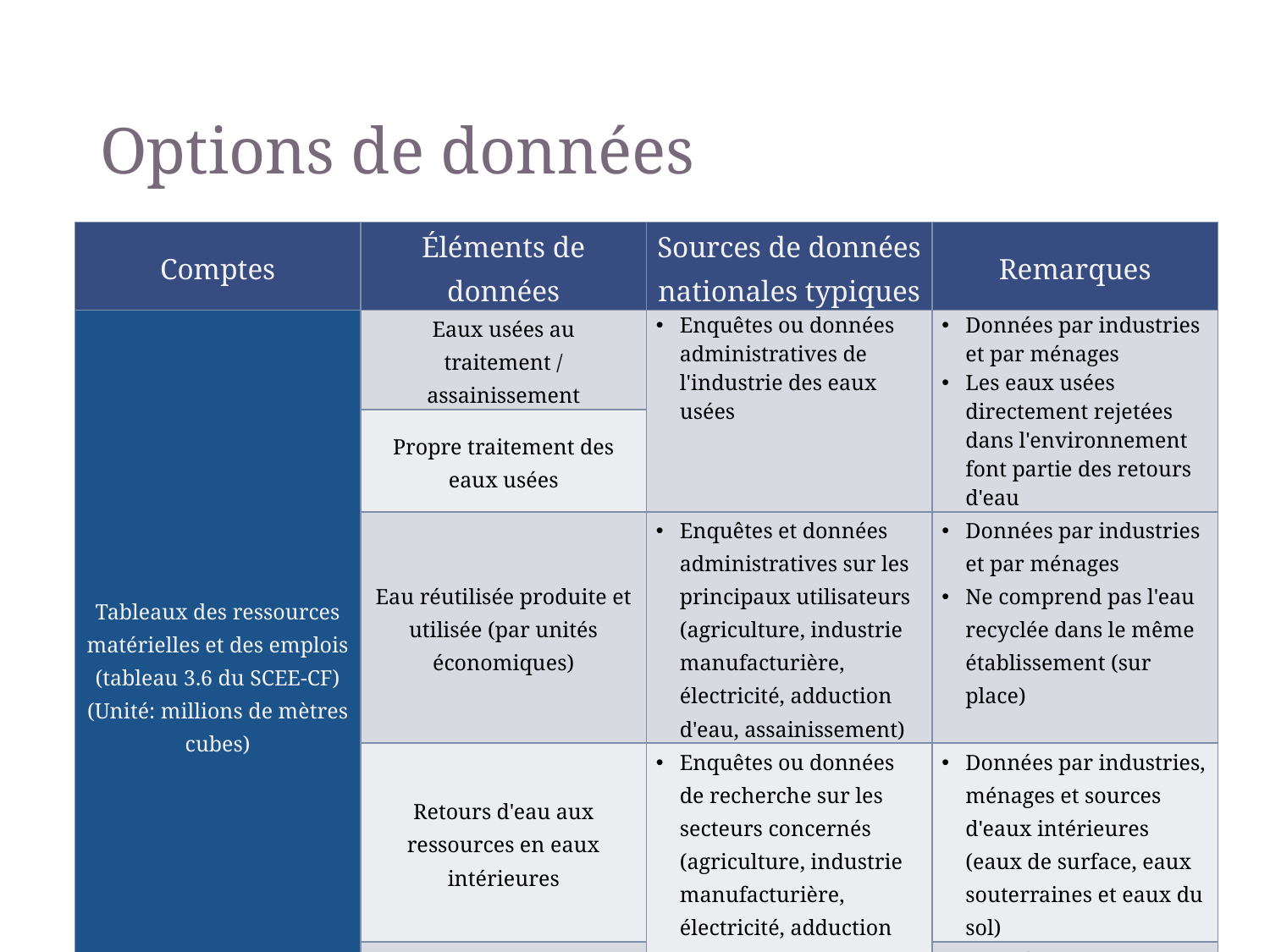

# Options de données
| Comptes | Éléments de données | Sources de données nationales typiques | Remarques |
| --- | --- | --- | --- |
| Tableaux des ressources matérielles et des emplois (tableau 3.6 du SCEE-CF) (Unité: millions de mètres cubes) | Eaux usées au traitement / assainissement | Enquêtes ou données administratives de l'industrie des eaux usées | Données par industries et par ménages Les eaux usées directement rejetées dans l'environnement font partie des retours d'eau |
|  | Propre traitement des eaux usées |  |  |
|  | Eau réutilisée produite et utilisée (par unités économiques) | Enquêtes et données administratives sur les principaux utilisateurs (agriculture, industrie manufacturière, électricité, adduction d'eau, assainissement) | Données par industries et par ménages Ne comprend pas l'eau recyclée dans le même établissement (sur place) |
|  | Retours d'eau aux ressources en eaux intérieures | Enquêtes ou données de recherche sur les secteurs concernés (agriculture, industrie manufacturière, électricité, adduction d'eau, assainissement, municipalités, ménages) | Données par industries, ménages et sources d'eaux intérieures (eaux de surface, eaux souterraines et eaux du sol) |
|  | Retours d'eau à la mer |  | Données par industries et par ménages |
34
SEEA-CF - Water accounts